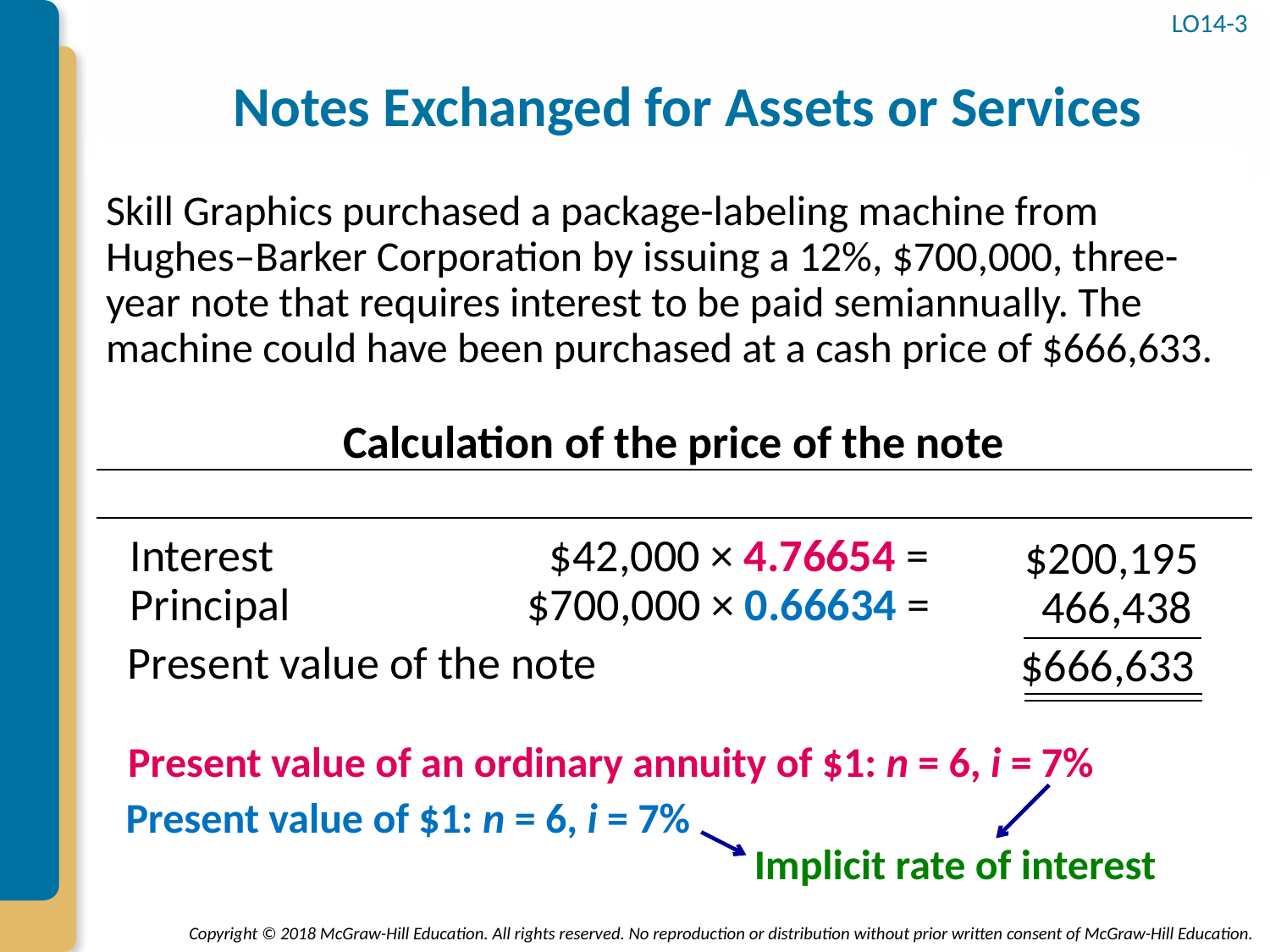

# Notes Exchanged for Assets or Services
LO14-3
Skill Graphics purchased a package-labeling machine from Hughes–Barker Corporation by issuing a 12%, $700,000, three-year note that requires interest to be paid semiannually. The machine could have been purchased at a cash price of $666,633.
Calculation of the price of the note

Interest
$42,000 × 4.76654 =
$200,195
Principal
$700,000 × 0.66634 =
  466,438
Present value of the note
$666,633
 Present value of an ordinary annuity of $1: n = 6, i = 7%
Present value of $1: n = 6, i = 7%
Implicit rate of interest